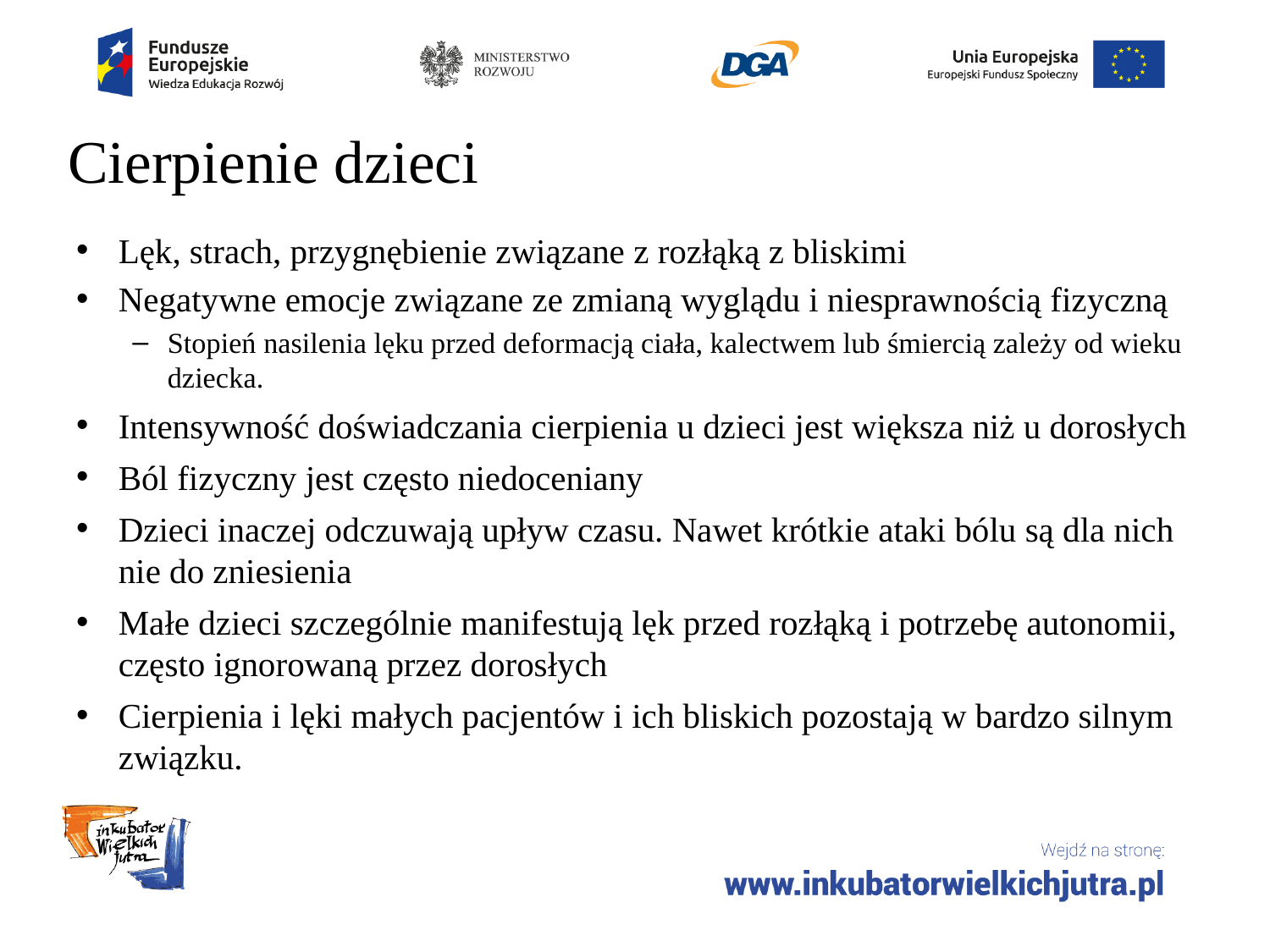

# Cierpienie dzieci
Lęk, strach, przygnębienie związane z rozłąką z bliskimi
Negatywne emocje związane ze zmianą wyglądu i niesprawnością fizyczną
Stopień nasilenia lęku przed deformacją ciała, kalectwem lub śmiercią zależy od wieku dziecka.
Intensywność doświadczania cierpienia u dzieci jest większa niż u dorosłych
Ból fizyczny jest często niedoceniany
Dzieci inaczej odczuwają upływ czasu. Nawet krótkie ataki bólu są dla nich nie do zniesienia
Małe dzieci szczególnie manifestują lęk przed rozłąką i potrzebę autonomii, często ignorowaną przez dorosłych
Cierpienia i lęki małych pacjentów i ich bliskich pozostają w bardzo silnym związku.